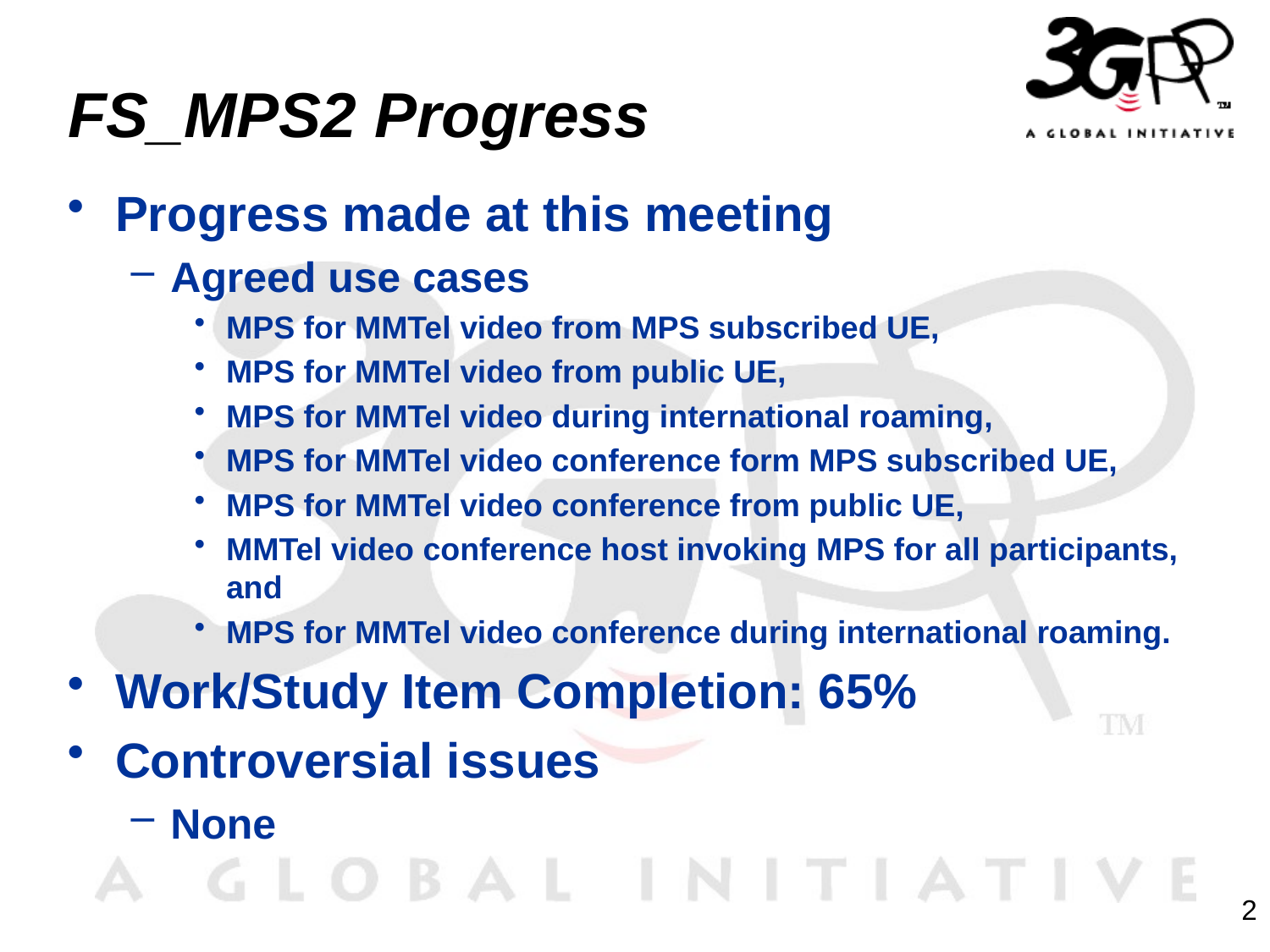

# FS_MPS2 Progress
Progress made at this meeting
Agreed use cases
MPS for MMTel video from MPS subscribed UE,
MPS for MMTel video from public UE,
MPS for MMTel video during international roaming,
MPS for MMTel video conference form MPS subscribed UE,
MPS for MMTel video conference from public UE,
MMTel video conference host invoking MPS for all participants, and
MPS for MMTel video conference during international roaming.
Work/Study Item Completion: 65%
Controversial issues
None
2